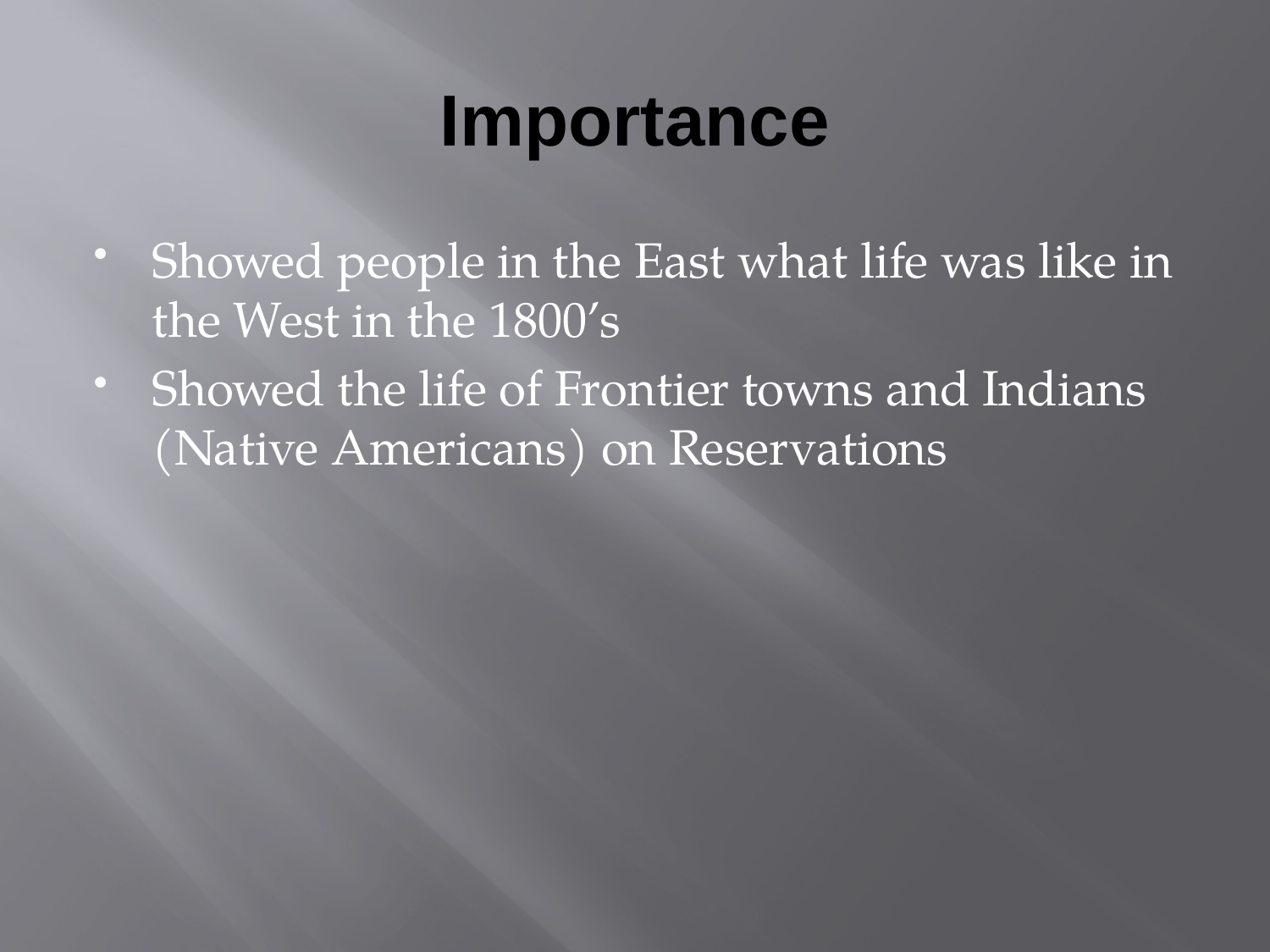

# Importance
Showed people in the East what life was like in the West in the 1800’s
Showed the life of Frontier towns and Indians (Native Americans) on Reservations